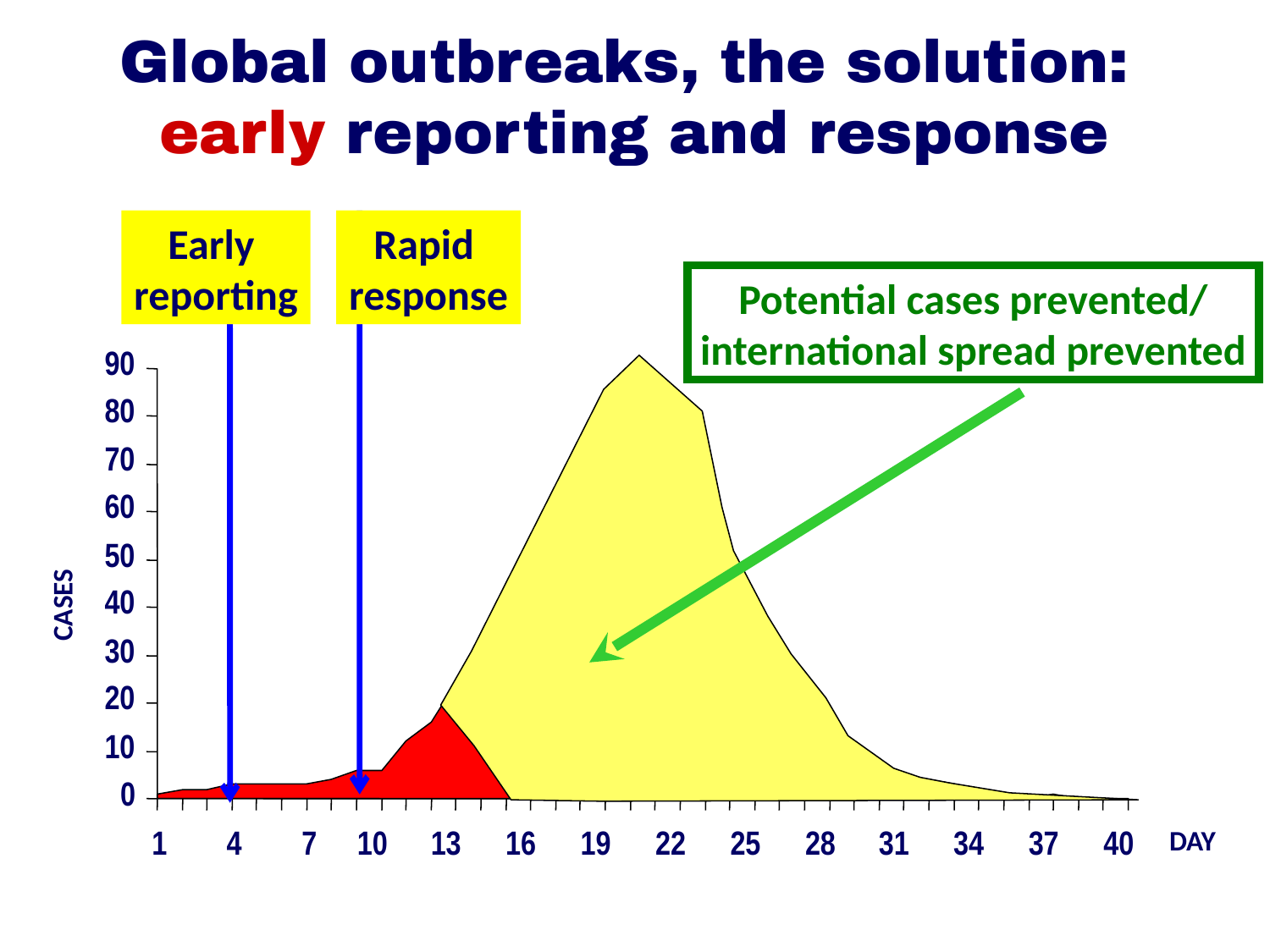

Global outbreaks, the solution:
early reporting and response
Early
reporting
Rapid
response

Potential cases prevented/
international spread prevented
90

80

70

60

50

40
CASES

30

20

10

0

DAY
1
4
7
10
13
16
19
22
25
28
31
34
37
40